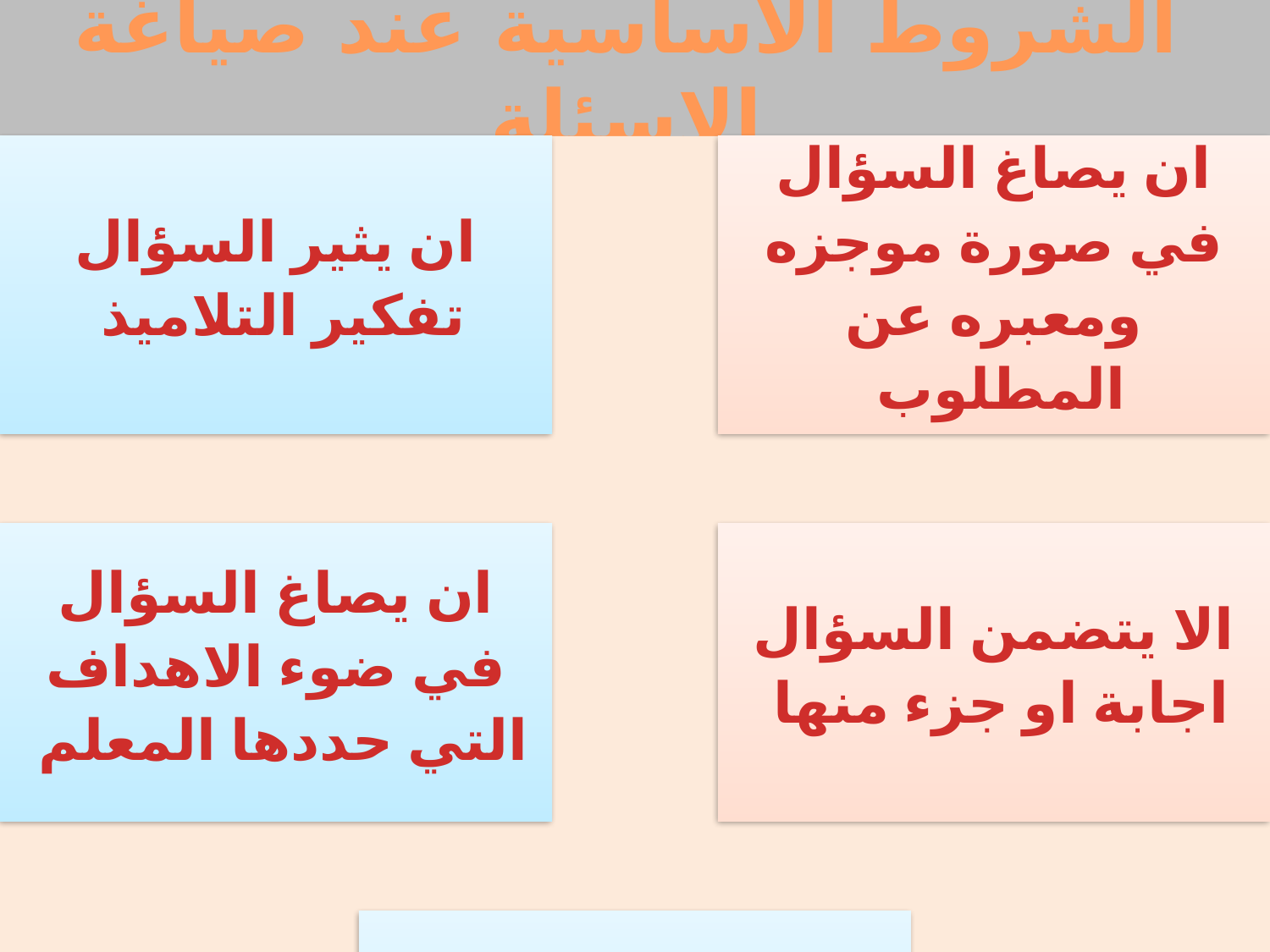

# الشروط الاساسية عند صياغة الاسئلة
ان يصاغ السؤال في صورة موجزه ومعبره عن المطلوب